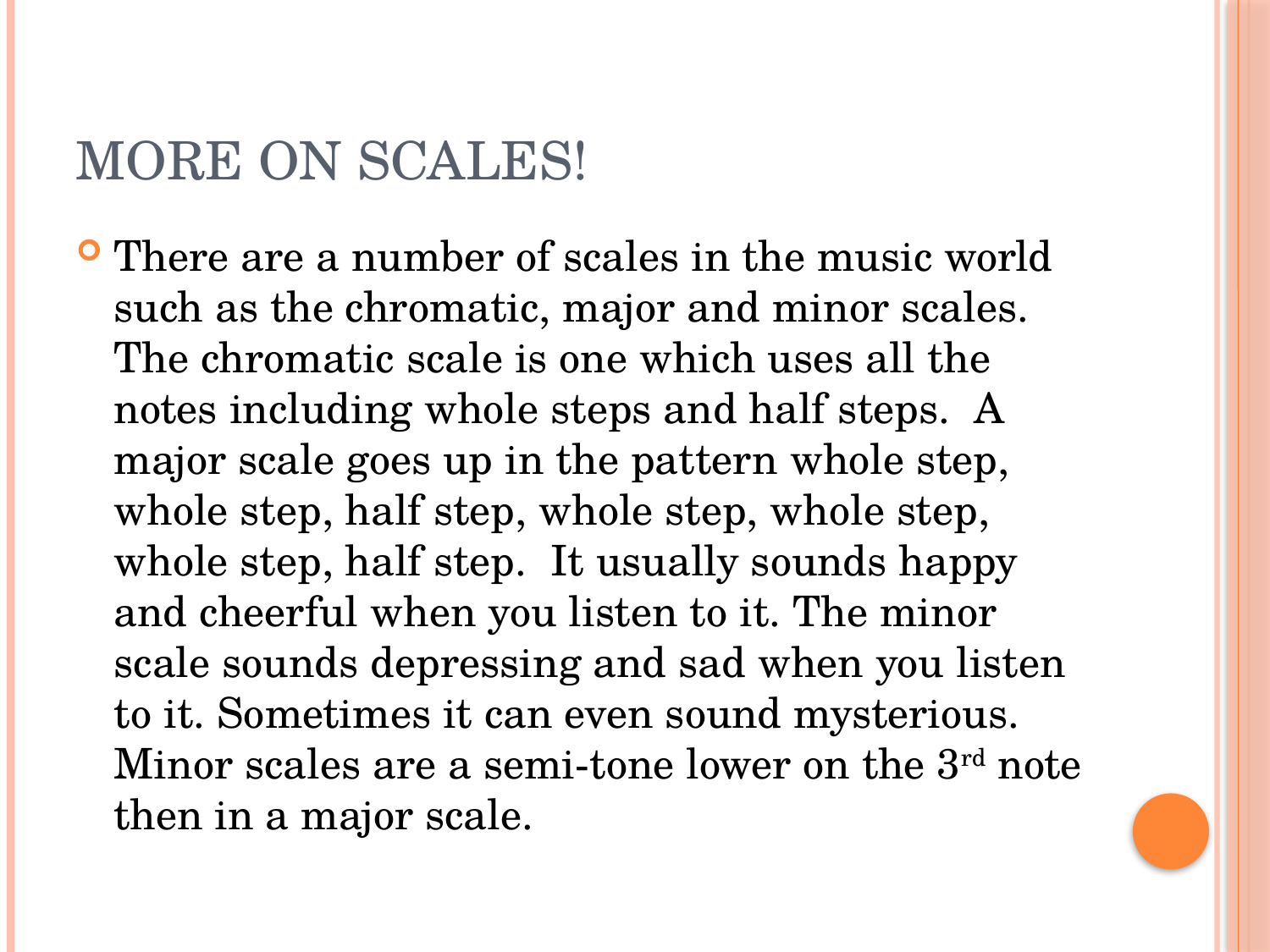

# More On Scales!
There are a number of scales in the music world such as the chromatic, major and minor scales. The chromatic scale is one which uses all the notes including whole steps and half steps.  A major scale goes up in the pattern whole step, whole step, half step, whole step, whole step, whole step, half step.  It usually sounds happy and cheerful when you listen to it. The minor scale sounds depressing and sad when you listen to it. Sometimes it can even sound mysterious. Minor scales are a semi-tone lower on the 3rd note then in a major scale.